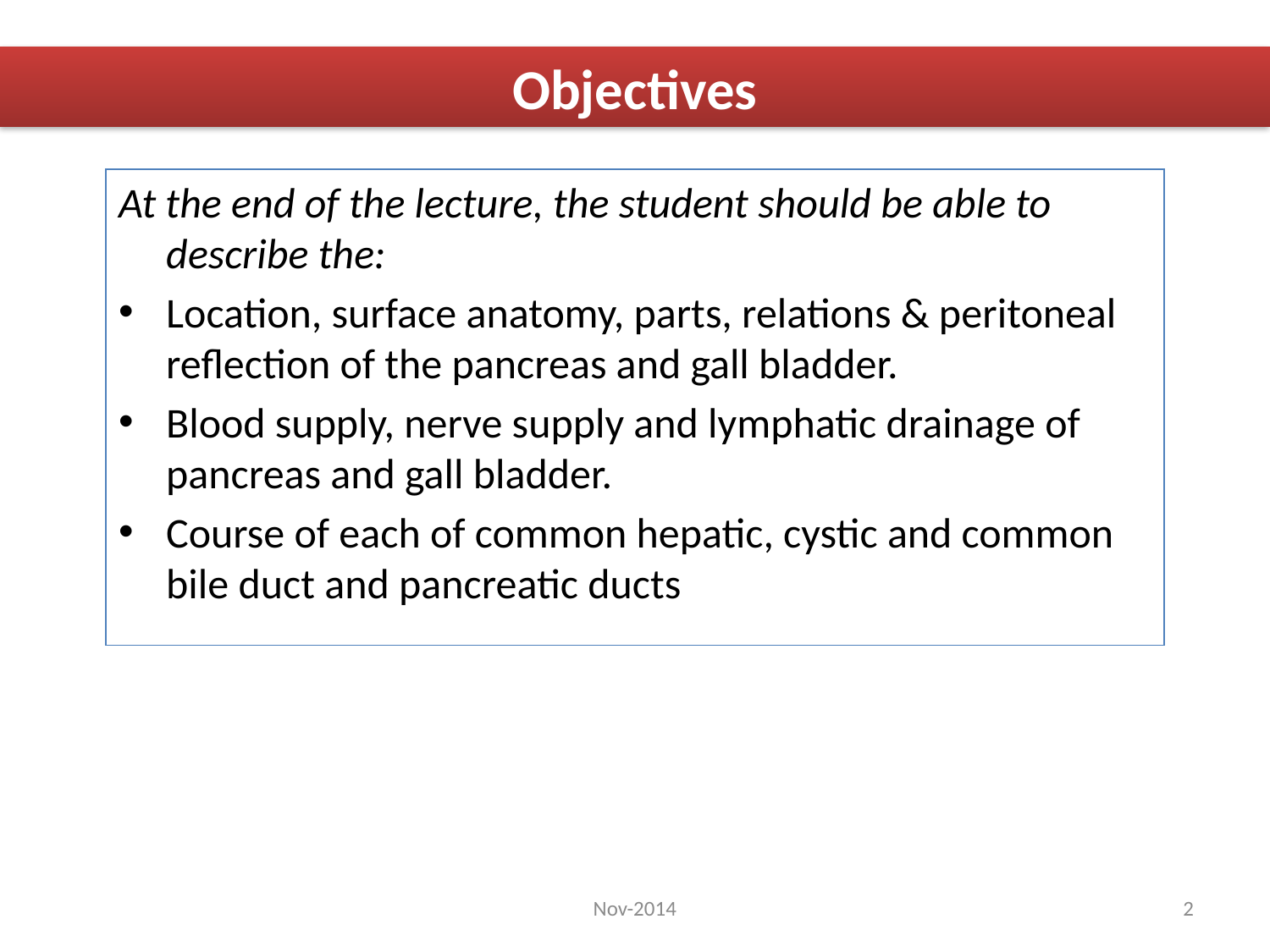

Objectives
At the end of the lecture, the student should be able to describe the:
Location, surface anatomy, parts, relations & peritoneal reflection of the pancreas and gall bladder.
Blood supply, nerve supply and lymphatic drainage of pancreas and gall bladder.
Course of each of common hepatic, cystic and common bile duct and pancreatic ducts

Nov-2014
2